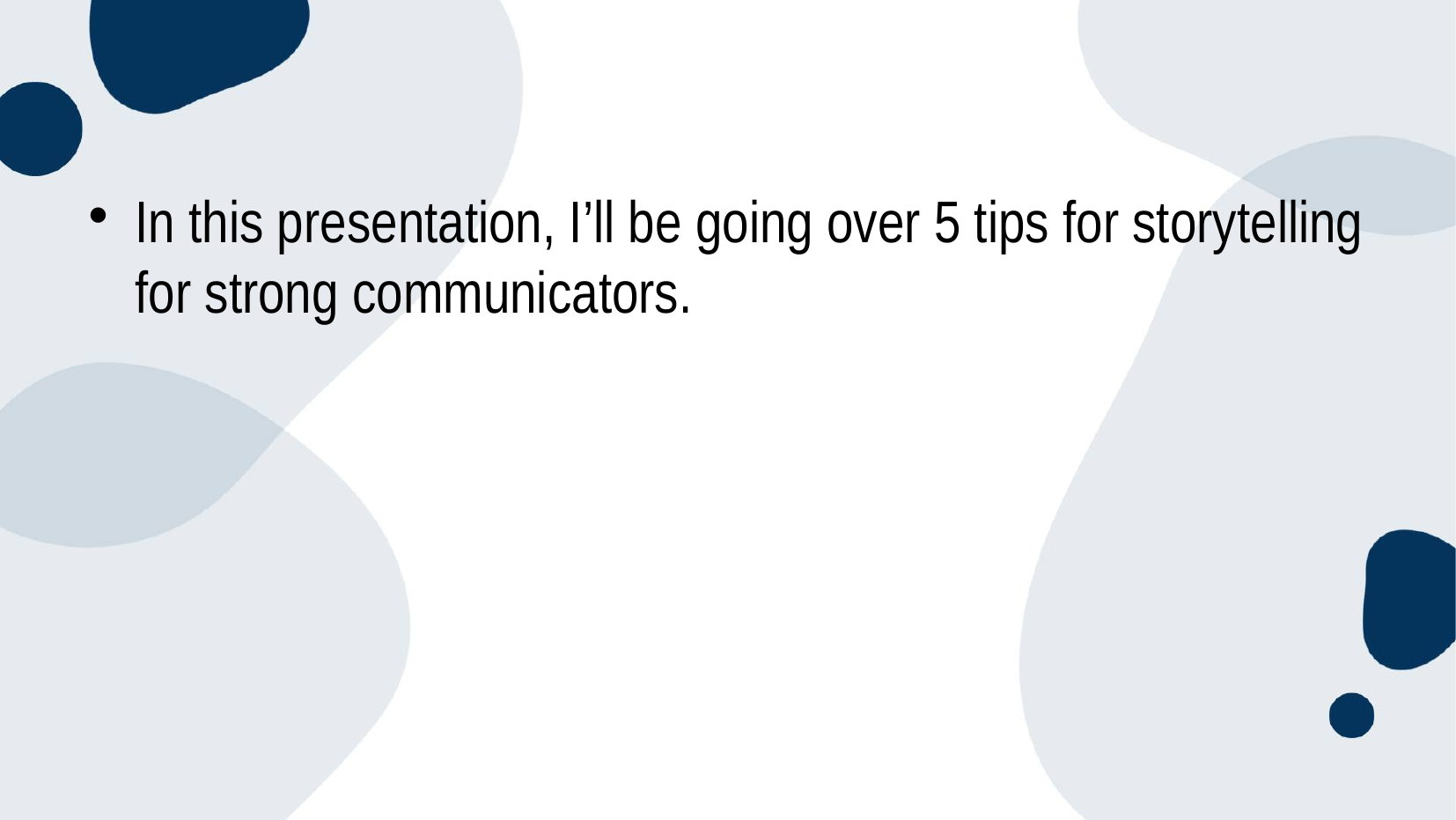

#
In this presentation, I’ll be going over 5 tips for storytelling for strong communicators.